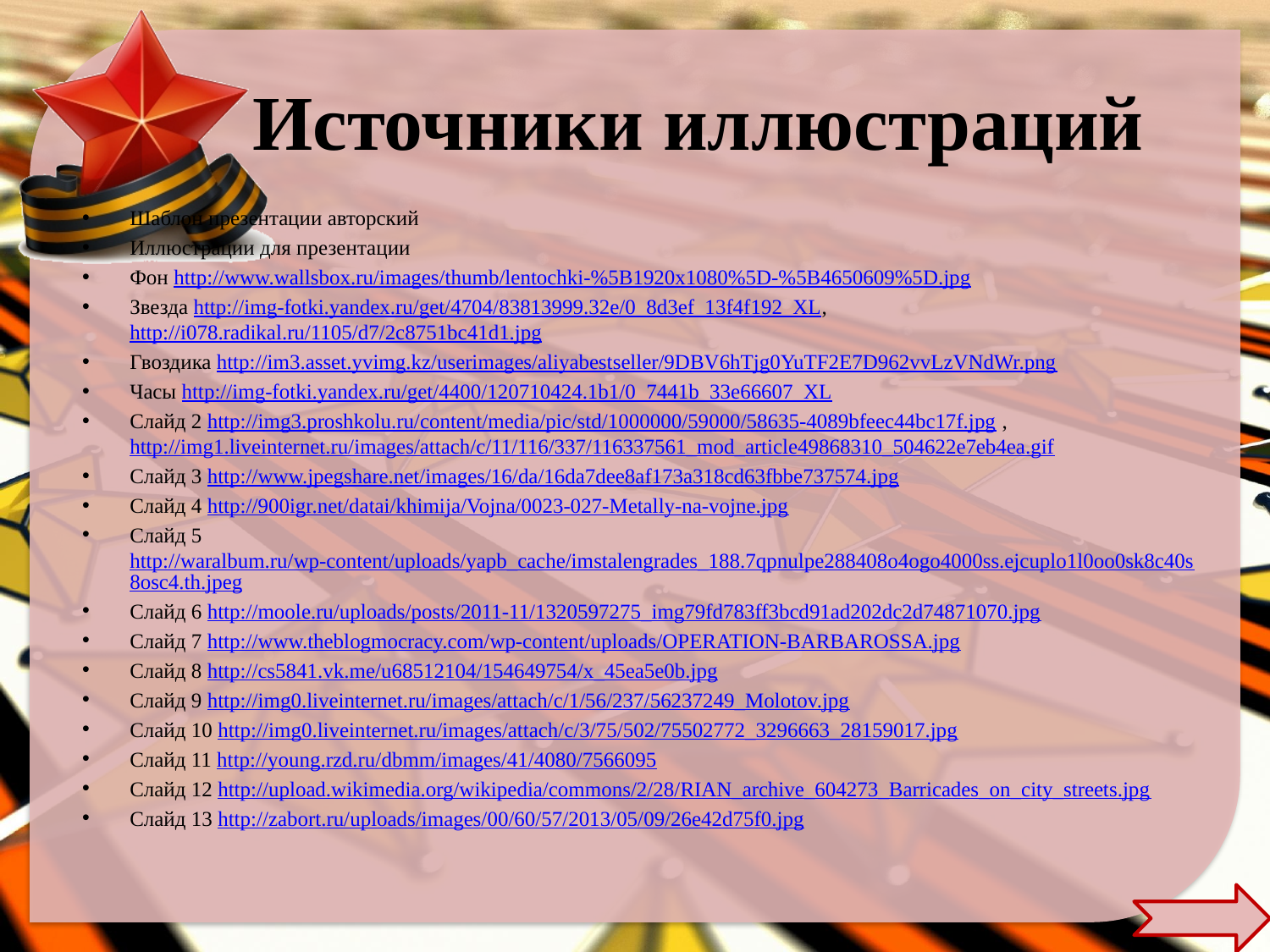

# Источники иллюстраций
Шаблон презентации авторский
Иллюстрации для презентации
Фон http://www.wallsbox.ru/images/thumb/lentochki-%5B1920x1080%5D-%5B4650609%5D.jpg
Звезда http://img-fotki.yandex.ru/get/4704/83813999.32e/0_8d3ef_13f4f192_XL, http://i078.radikal.ru/1105/d7/2c8751bc41d1.jpg
Гвоздика http://im3.asset.yvimg.kz/userimages/aliyabestseller/9DBV6hTjg0YuTF2E7D962vvLzVNdWr.png
Часы http://img-fotki.yandex.ru/get/4400/120710424.1b1/0_7441b_33e66607_XL
Слайд 2 http://img3.proshkolu.ru/content/media/pic/std/1000000/59000/58635-4089bfeec44bc17f.jpg , http://img1.liveinternet.ru/images/attach/c/11/116/337/116337561_mod_article49868310_504622e7eb4ea.gif
Слайд 3 http://www.jpegshare.net/images/16/da/16da7dee8af173a318cd63fbbe737574.jpg
Слайд 4 http://900igr.net/datai/khimija/Vojna/0023-027-Metally-na-vojne.jpg
Слайд 5 http://waralbum.ru/wp-content/uploads/yapb_cache/imstalengrades_188.7qpnulpe288408o4ogo4000ss.ejcuplo1l0oo0sk8c40s8osc4.th.jpeg
Слайд 6 http://moole.ru/uploads/posts/2011-11/1320597275_img79fd783ff3bcd91ad202dc2d74871070.jpg
Слайд 7 http://www.theblogmocracy.com/wp-content/uploads/OPERATION-BARBAROSSA.jpg
Слайд 8 http://cs5841.vk.me/u68512104/154649754/x_45ea5e0b.jpg
Слайд 9 http://img0.liveinternet.ru/images/attach/c/1/56/237/56237249_Molotov.jpg
Слайд 10 http://img0.liveinternet.ru/images/attach/c/3/75/502/75502772_3296663_28159017.jpg
Слайд 11 http://young.rzd.ru/dbmm/images/41/4080/7566095
Слайд 12 http://upload.wikimedia.org/wikipedia/commons/2/28/RIAN_archive_604273_Barricades_on_city_streets.jpg
Слайд 13 http://zabort.ru/uploads/images/00/60/57/2013/05/09/26e42d75f0.jpg